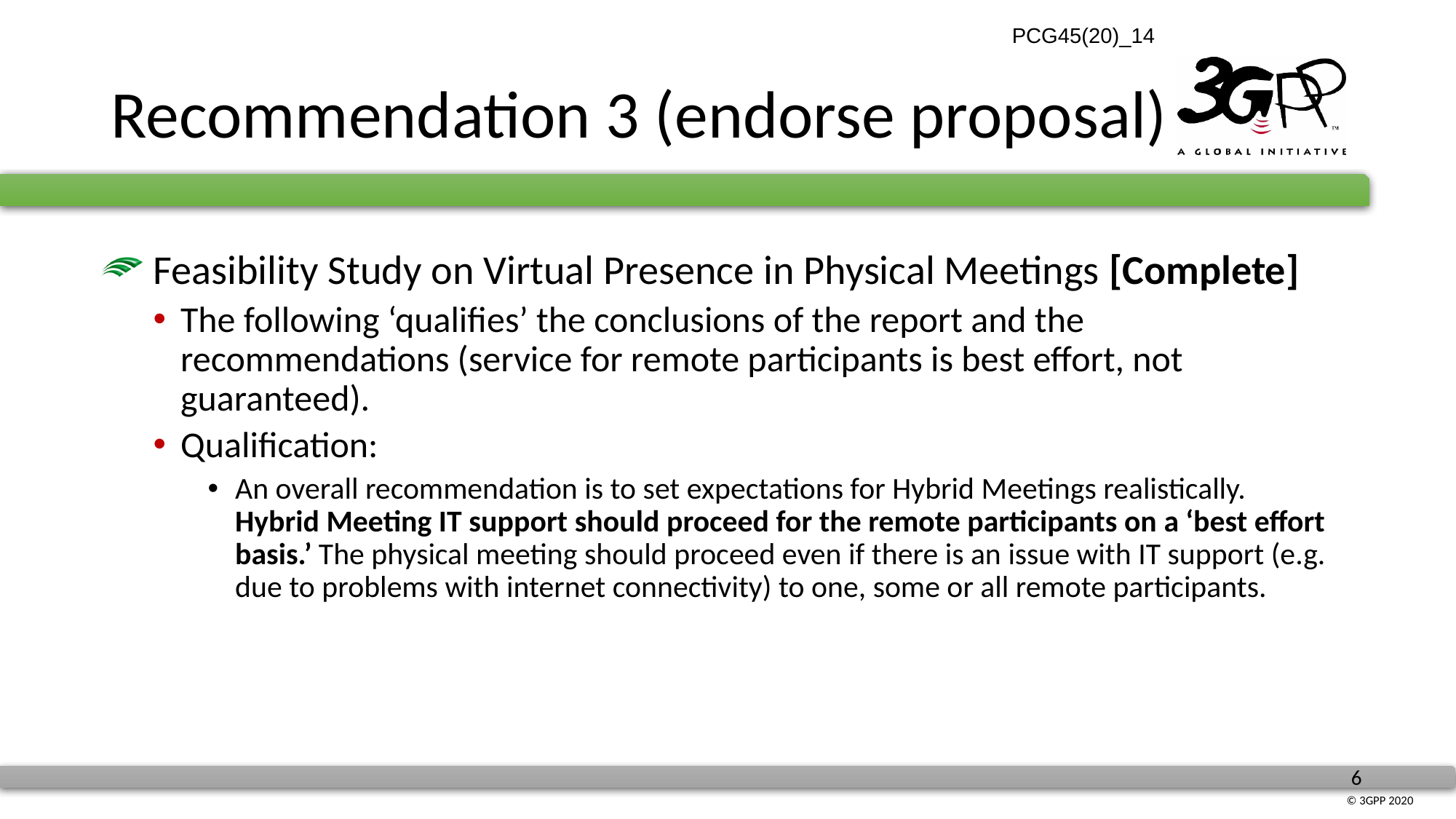

# Recommendation 3 (endorse proposal)
 Feasibility Study on Virtual Presence in Physical Meetings [Complete]
The following ‘qualifies’ the conclusions of the report and the recommendations (service for remote participants is best effort, not guaranteed).
Qualification:
An overall recommendation is to set expectations for Hybrid Meetings realistically. Hybrid Meeting IT support should proceed for the remote participants on a ‘best effort basis.’ The physical meeting should proceed even if there is an issue with IT support (e.g. due to problems with internet connectivity) to one, some or all remote participants.